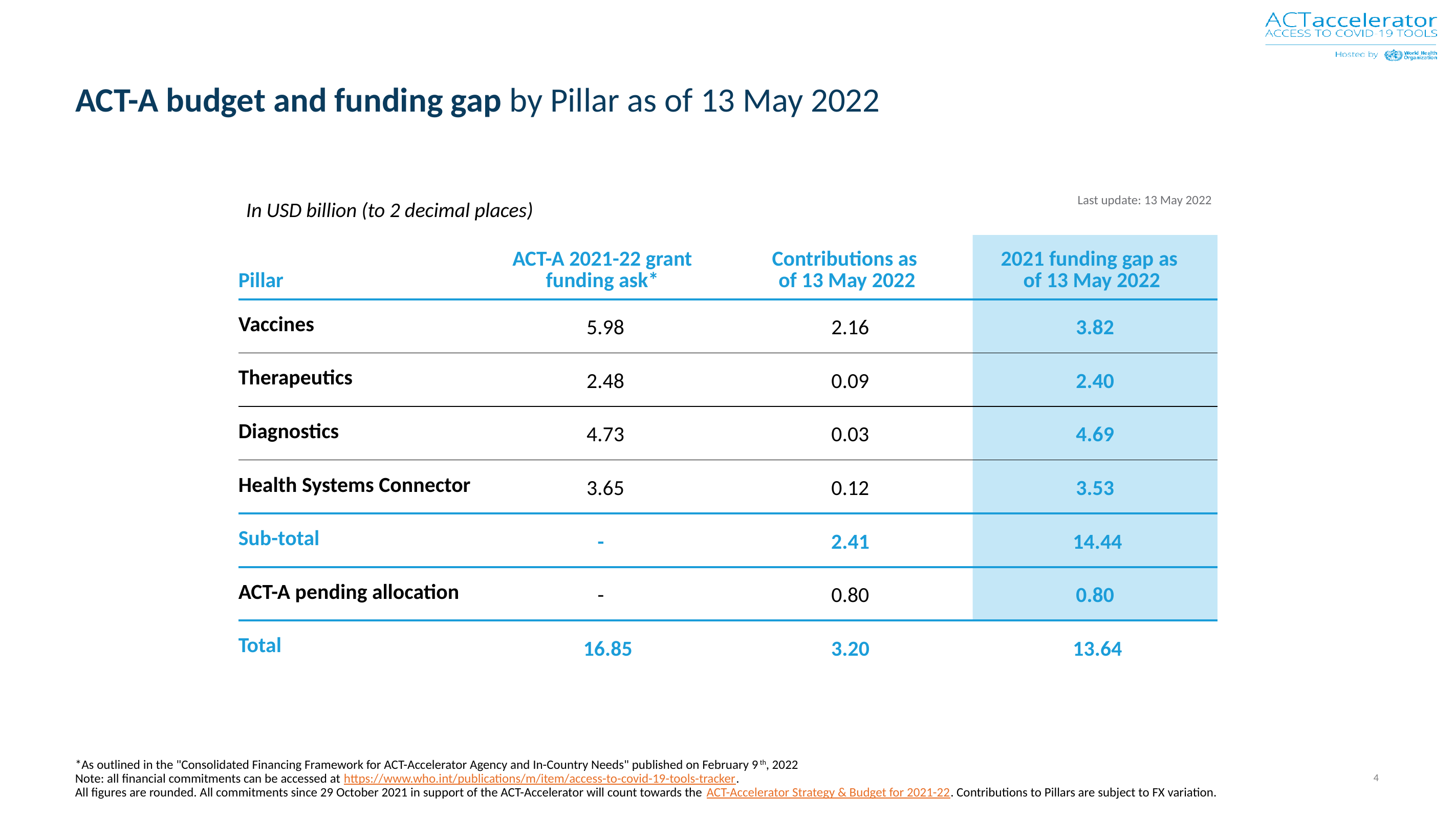

# ACT-A budget and funding gap by Pillar as of 13 May 2022
Last update: 13 May 2022
In USD billion (to 2 decimal places)
| Pillar | ACT-A 2021-22 grant funding ask\* | Contributions as of 13 May 2022 | 2021 funding gap as of 13 May 2022 |
| --- | --- | --- | --- |
| Vaccines |  |  |  |
| Therapeutics |  |  |  |
| Diagnostics |  |  |  |
| Health Systems Connector |  |  |  |
| Sub-total |  |  |  |
| ACT-A pending allocation |  |  |  |
| Total |  |  |  |
 5.98
 2.16
 3.82
 2.48
 0.09
 2.40
 4.73
 0.03
 4.69
 3.65
 0.12
 3.53
 -
 2.41
 14.44
 -
 0.80
 0.80
 16.85
 3.20
 13.64
*As outlined in the "Consolidated Financing Framework for ACT-Accelerator Agency and In-Country Needs" published on February 9th, 2022
Note: all financial commitments can be accessed at https://www.who.int/publications/m/item/access-to-covid-19-tools-tracker.
All figures are rounded. All commitments since 29 October 2021 in support of the ACT-Accelerator will count towards the ACT-Accelerator Strategy & Budget for 2021-22. Contributions to Pillars are subject to FX variation.